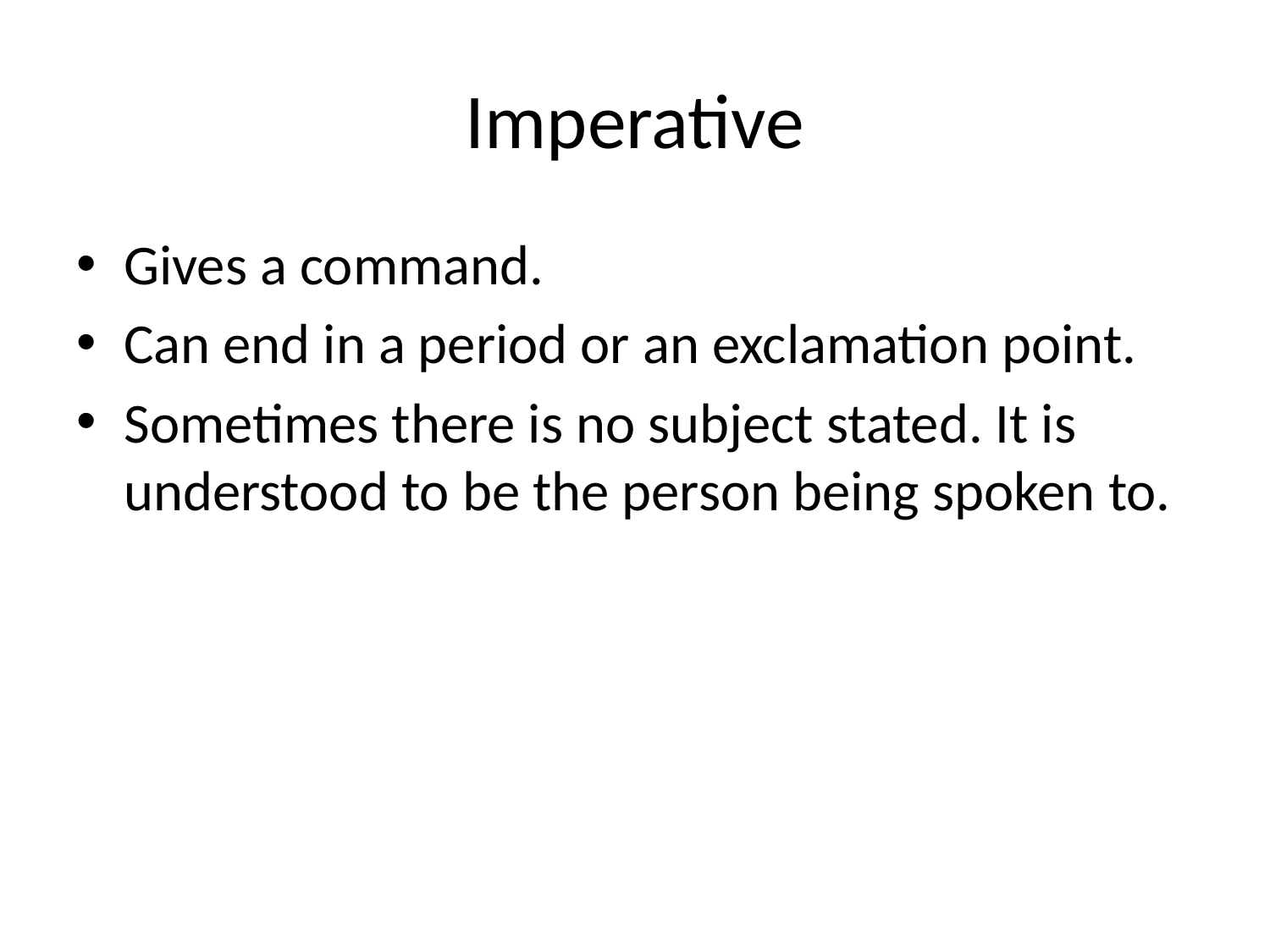

# Imperative
Gives a command.
Can end in a period or an exclamation point.
Sometimes there is no subject stated. It is understood to be the person being spoken to.